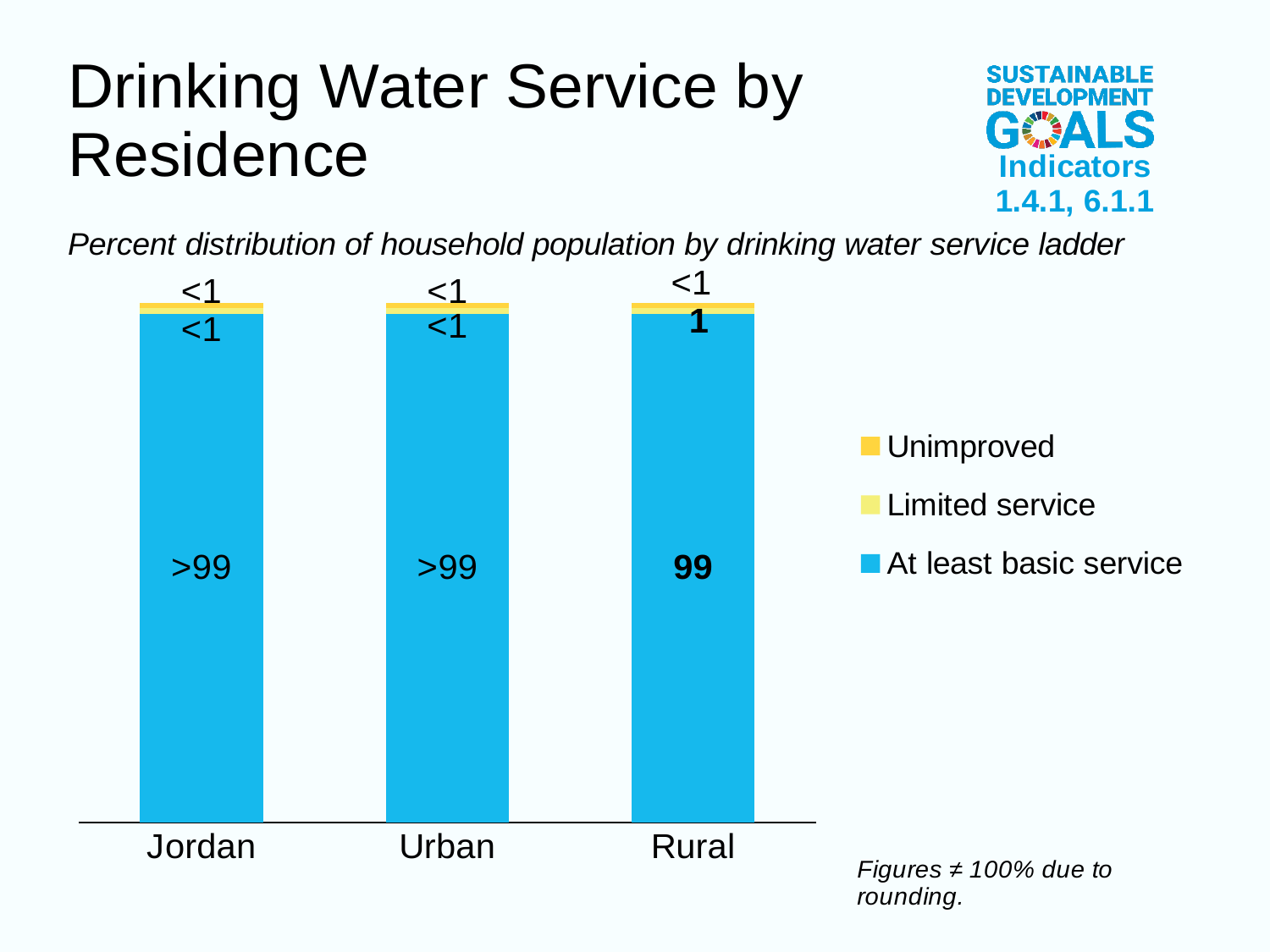

### Chart

| Category | At least basic service | Limited service | Unimproved |
|---|---|---|---|
| Jordan | 99.0 | 1.0 | 1.0 |
| Urban | 99.0 | 1.0 | 1.0 |
| Rural | 99.0 | 1.0 | 1.0 |